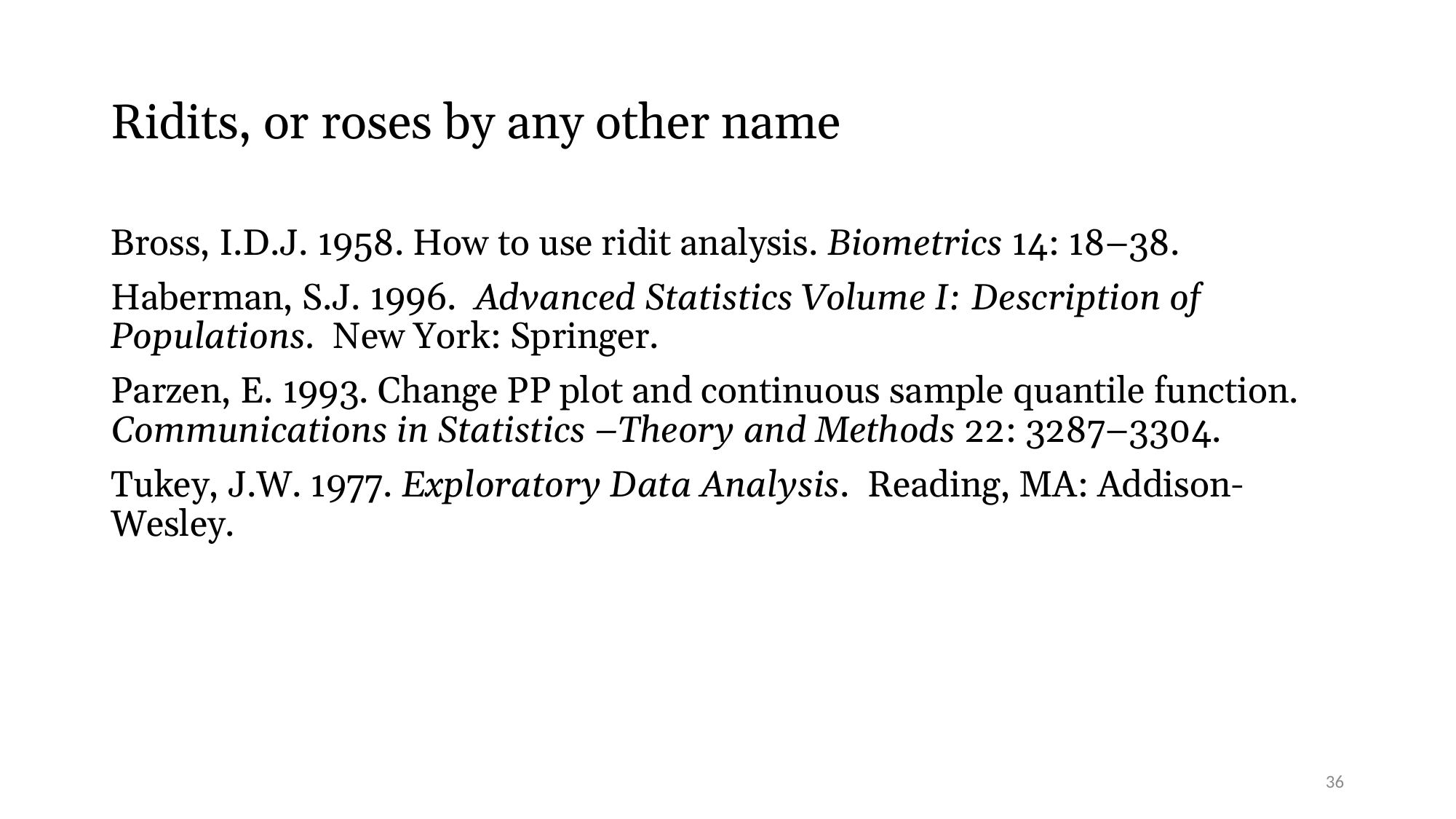

# Ridits, or roses by any other name
Bross, I.D.J. 1958. How to use ridit analysis. Biometrics 14: 18–38.
Haberman, S.J. 1996.  Advanced Statistics Volume I: Description of Populations.  New York: Springer.
Parzen, E. 1993. Change PP plot and continuous sample quantile function. Communications in Statistics –Theory and Methods 22: 3287–3304.
Tukey, J.W. 1977. Exploratory Data Analysis.  Reading, MA: Addison-Wesley.

36